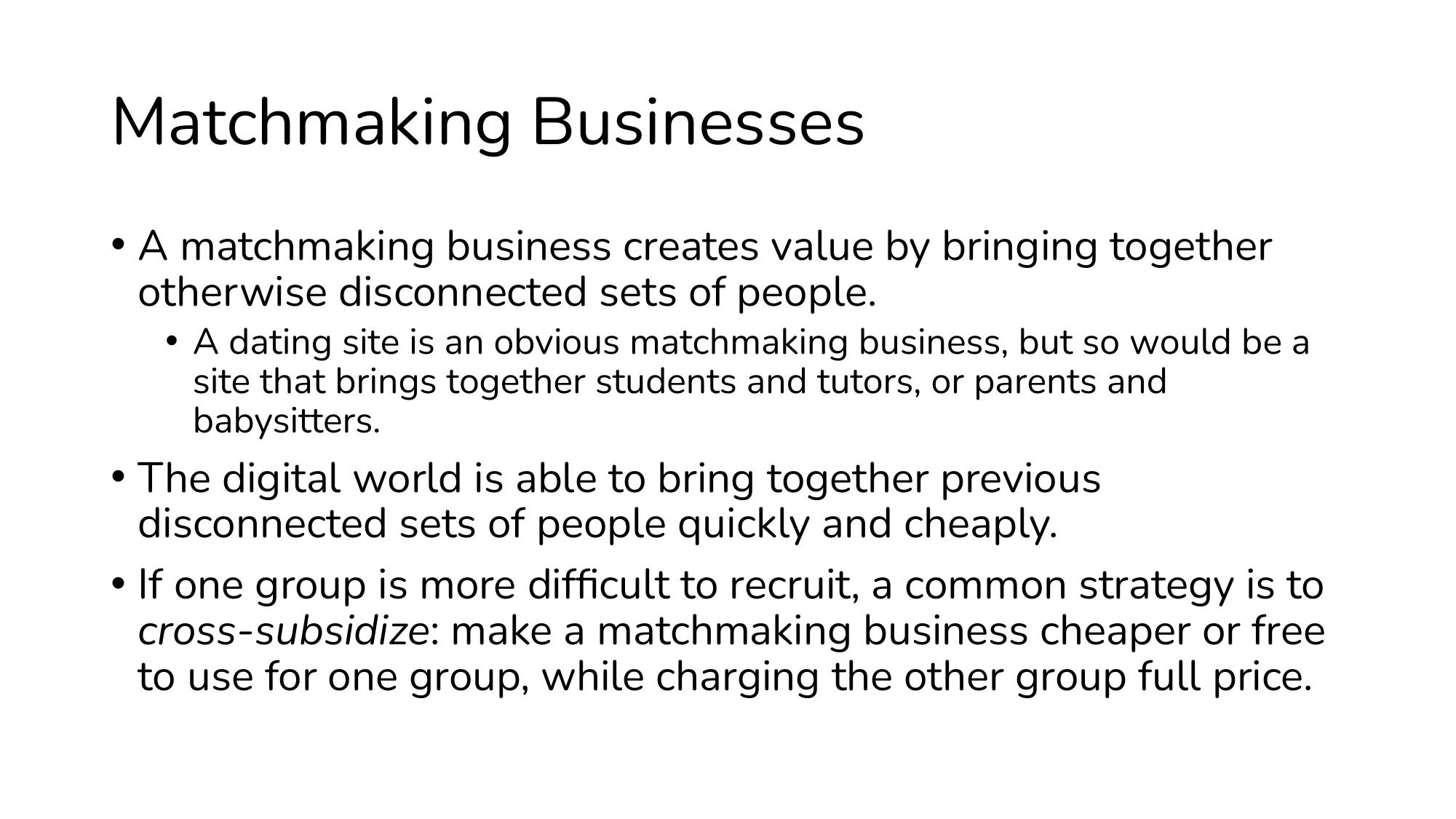

# Matchmaking Businesses
A matchmaking business creates value by bringing together otherwise disconnected sets of people.
A dating site is an obvious matchmaking business, but so would be a site that brings together students and tutors, or parents and babysitters.
The digital world is able to bring together previous disconnected sets of people quickly and cheaply.
If one group is more difficult to recruit, a common strategy is to cross-subsidize: make a matchmaking business cheaper or free to use for one group, while charging the other group full price.